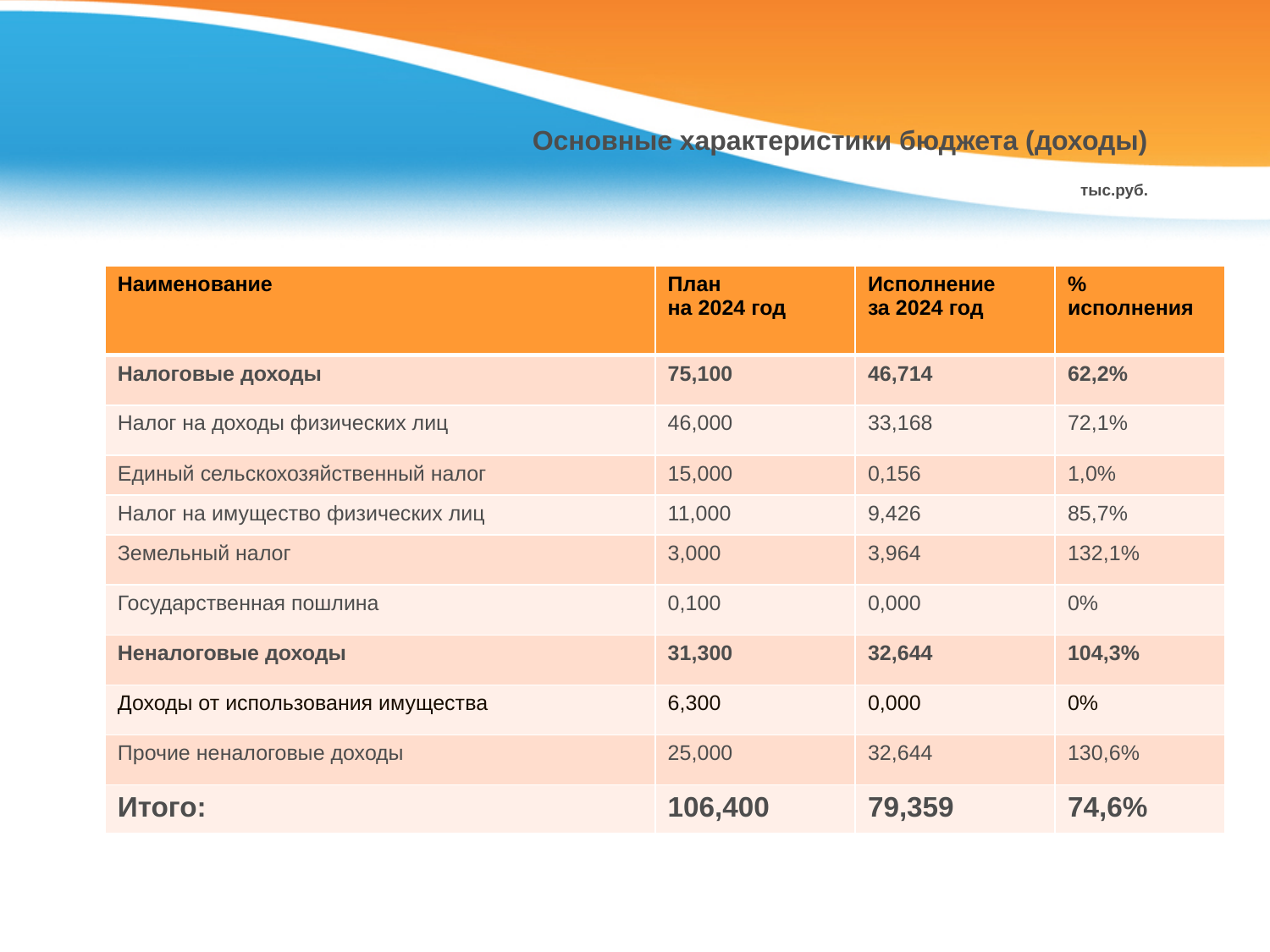

# Основные характеристики бюджета (доходы) тыс.руб.
| Наименование | План на 2024 год | Исполнение за 2024 год | % исполнения |
| --- | --- | --- | --- |
| Налоговые доходы | 75,100 | 46,714 | 62,2% |
| Налог на доходы физических лиц | 46,000 | 33,168 | 72,1% |
| Единый сельскохозяйственный налог | 15,000 | 0,156 | 1,0% |
| Налог на имущество физических лиц | 11,000 | 9,426 | 85,7% |
| Земельный налог | 3,000 | 3,964 | 132,1% |
| Государственная пошлина | 0,100 | 0,000 | 0% |
| Неналоговые доходы | 31,300 | 32,644 | 104,3% |
| Доходы от использования имущества | 6,300 | 0,000 | 0% |
| Прочие неналоговые доходы | 25,000 | 32,644 | 130,6% |
| Итого: | 106,400 | 79,359 | 74,6% |